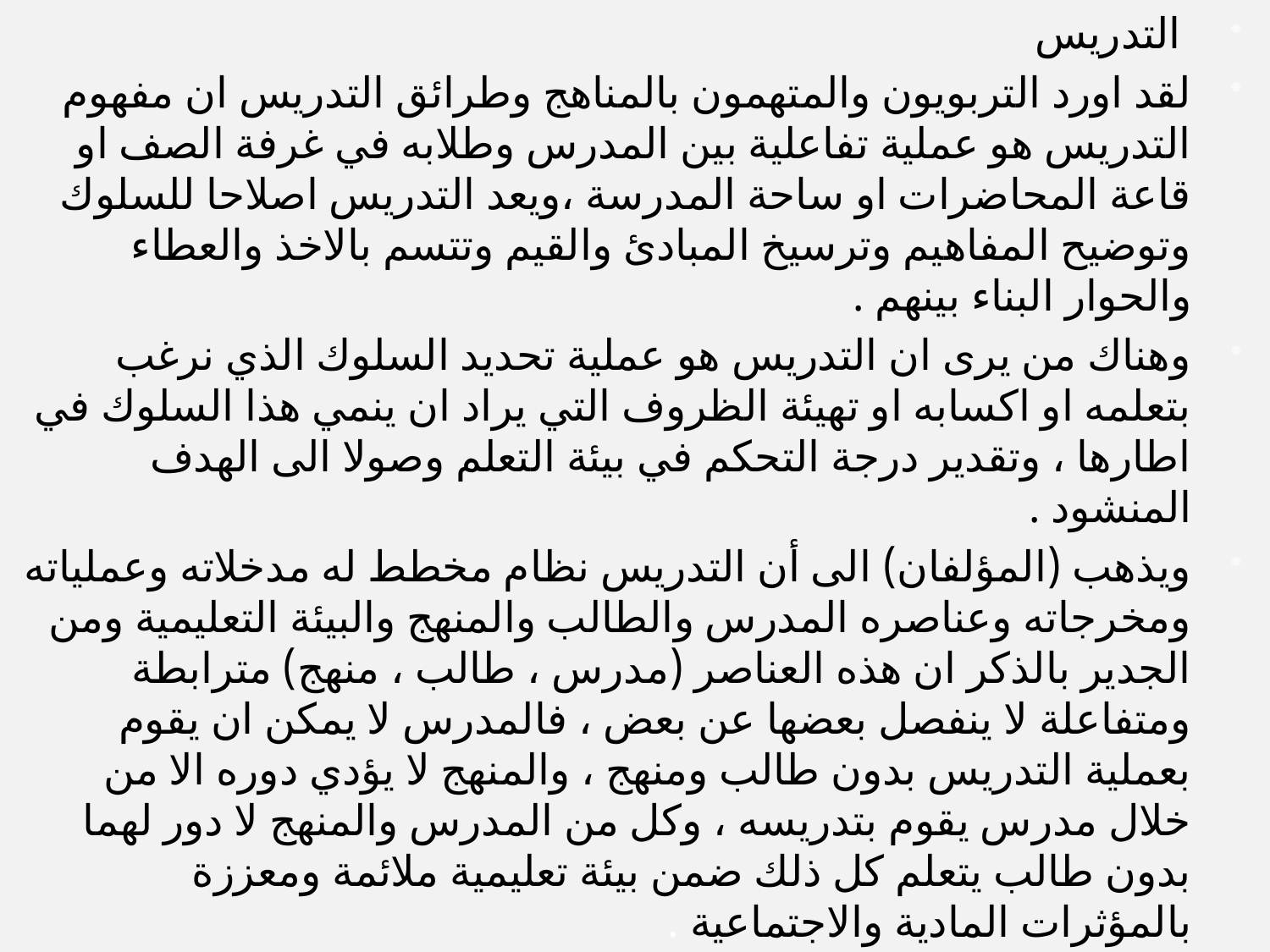

التدريس
لقد اورد التربويون والمتهمون بالمناهج وطرائق التدريس ان مفهوم التدريس هو عملية تفاعلية بين المدرس وطلابه في غرفة الصف او قاعة المحاضرات او ساحة المدرسة ،ويعد التدريس اصلاحا للسلوك وتوضيح المفاهيم وترسيخ المبادئ والقيم وتتسم بالاخذ والعطاء والحوار البناء بينهم .
وهناك من يرى ان التدريس هو عملية تحديد السلوك الذي نرغب بتعلمه او اكسابه او تهيئة الظروف التي يراد ان ينمي هذا السلوك في اطارها ، وتقدير درجة التحكم في بيئة التعلم وصولا الى الهدف المنشود .
ويذهب (المؤلفان) الى أن التدريس نظام مخطط له مدخلاته وعملياته ومخرجاته وعناصره المدرس والطالب والمنهج والبيئة التعليمية ومن الجدير بالذكر ان هذه العناصر (مدرس ، طالب ، منهج) مترابطة ومتفاعلة لا ينفصل بعضها عن بعض ، فالمدرس لا يمكن ان يقوم بعملية التدريس بدون طالب ومنهج ، والمنهج لا يؤدي دوره الا من خلال مدرس يقوم بتدريسه ، وكل من المدرس والمنهج لا دور لهما بدون طالب يتعلم كل ذلك ضمن بيئة تعليمية ملائمة ومعززة بالمؤثرات المادية والاجتماعية .